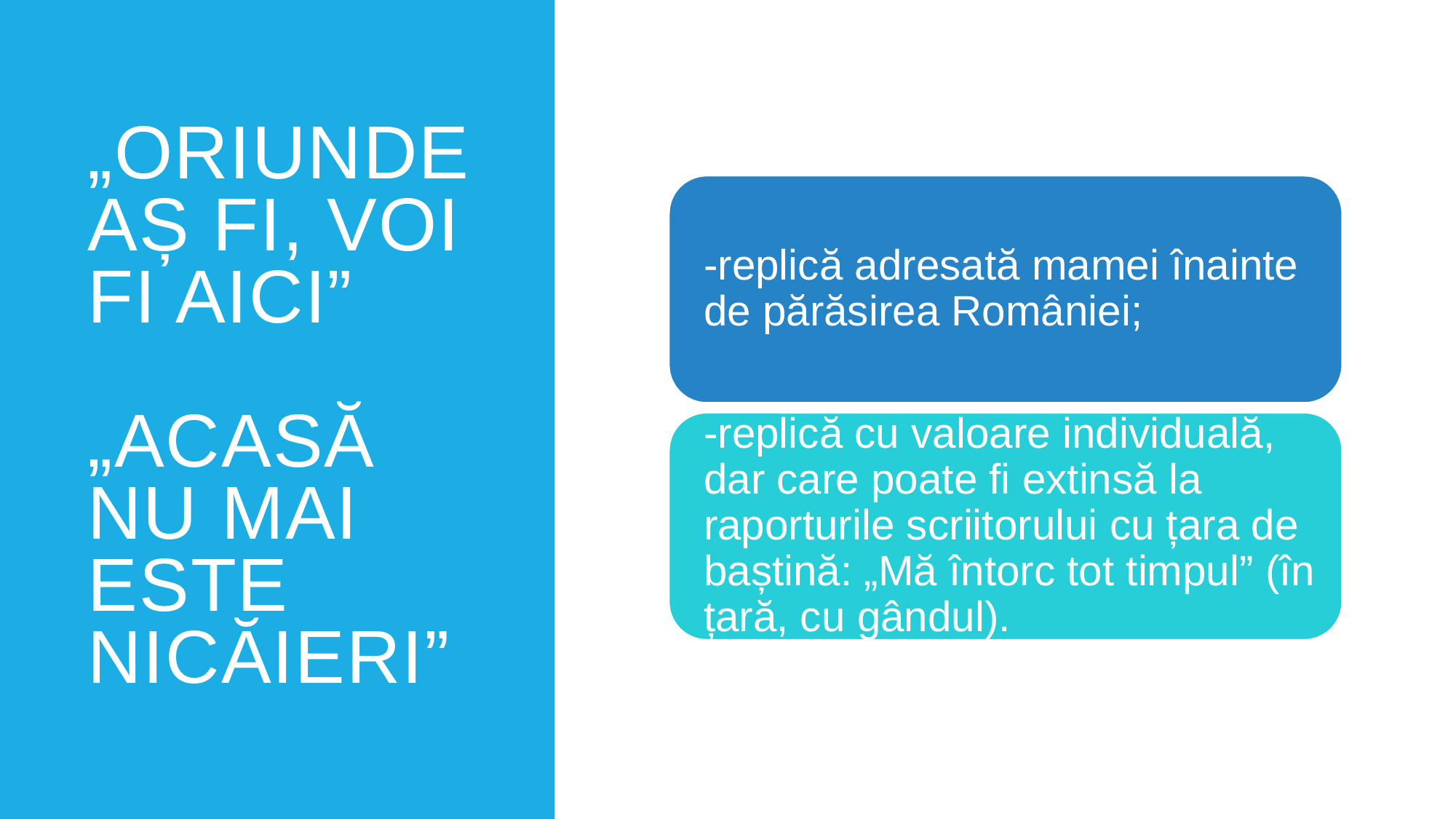

# „Oriunde aș fi, voi fi aici” „Acasă nu mai este nicăieri”
-replică adresată mamei înainte de părăsirea României;
-replică cu valoare individuală, dar care poate fi extinsă la raporturile scriitorului cu țara de baștină: „Mă întorc tot timpul” (în țară, cu gândul).